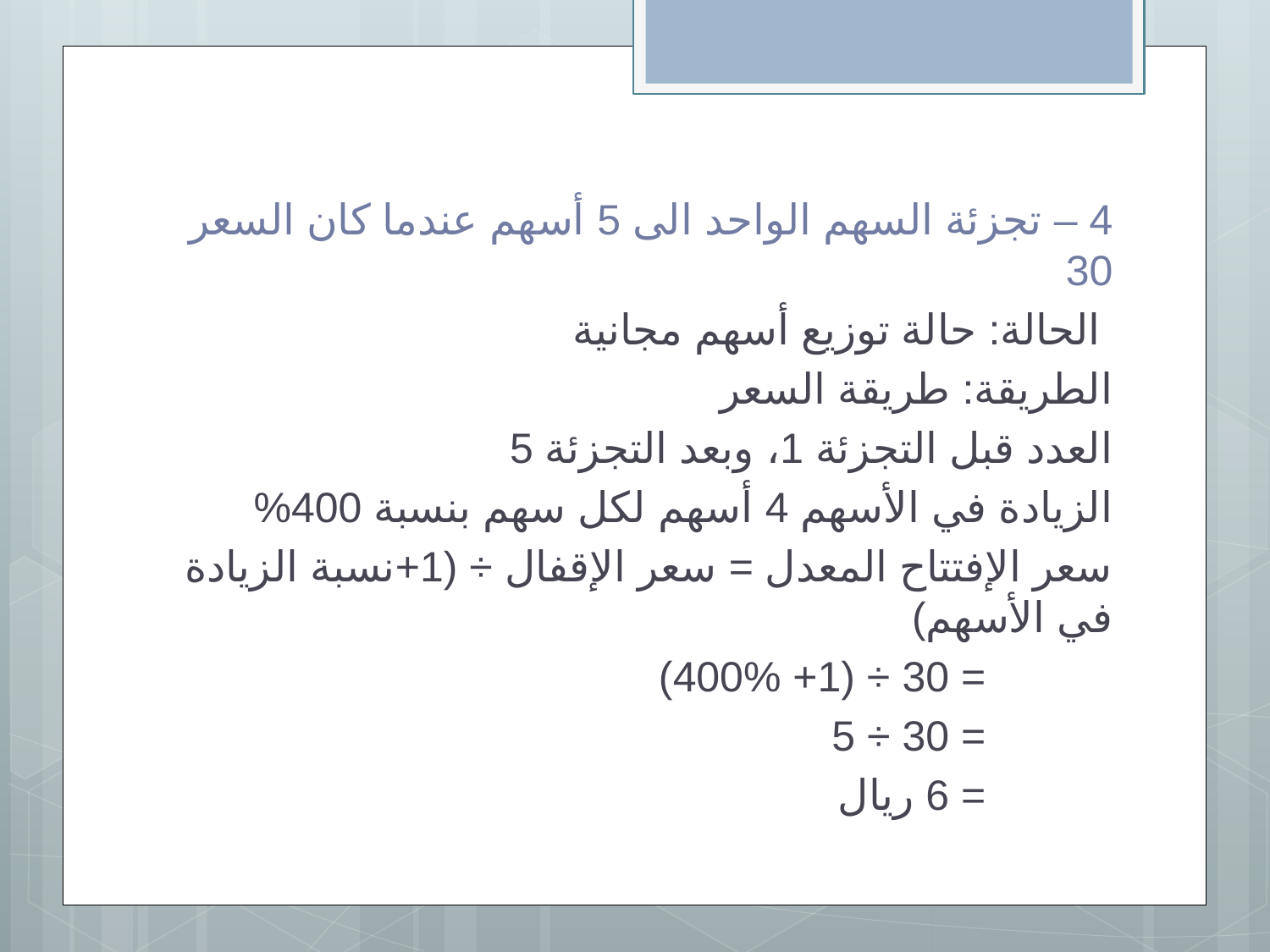

4 – تجزئة السهم الواحد الى 5 أسهم عندما كان السعر 30
 الحالة: حالة توزيع أسهم مجانية
الطريقة: طريقة السعر
العدد قبل التجزئة 1، وبعد التجزئة 5
الزيادة في الأسهم 4 أسهم لكل سهم بنسبة 400%
سعر الإفتتاح المعدل = سعر الإقفال ÷ (1+نسبة الزيادة في الأسهم)
		= 30 ÷ (1+ 400%)
		= 30 ÷ 5
		= 6 ريال